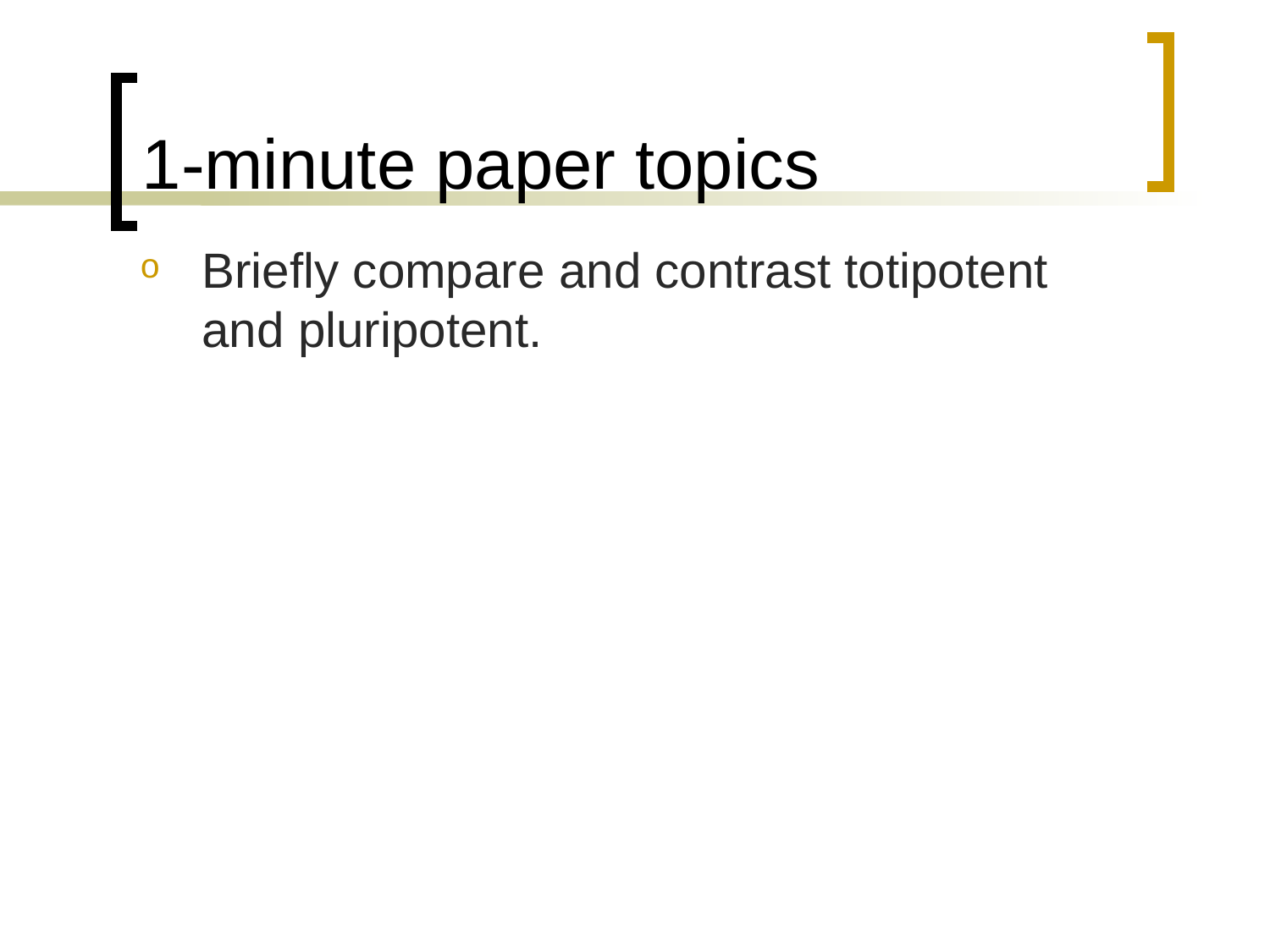

# 1-minute paper topics
Briefly compare and contrast totipotent and pluripotent.